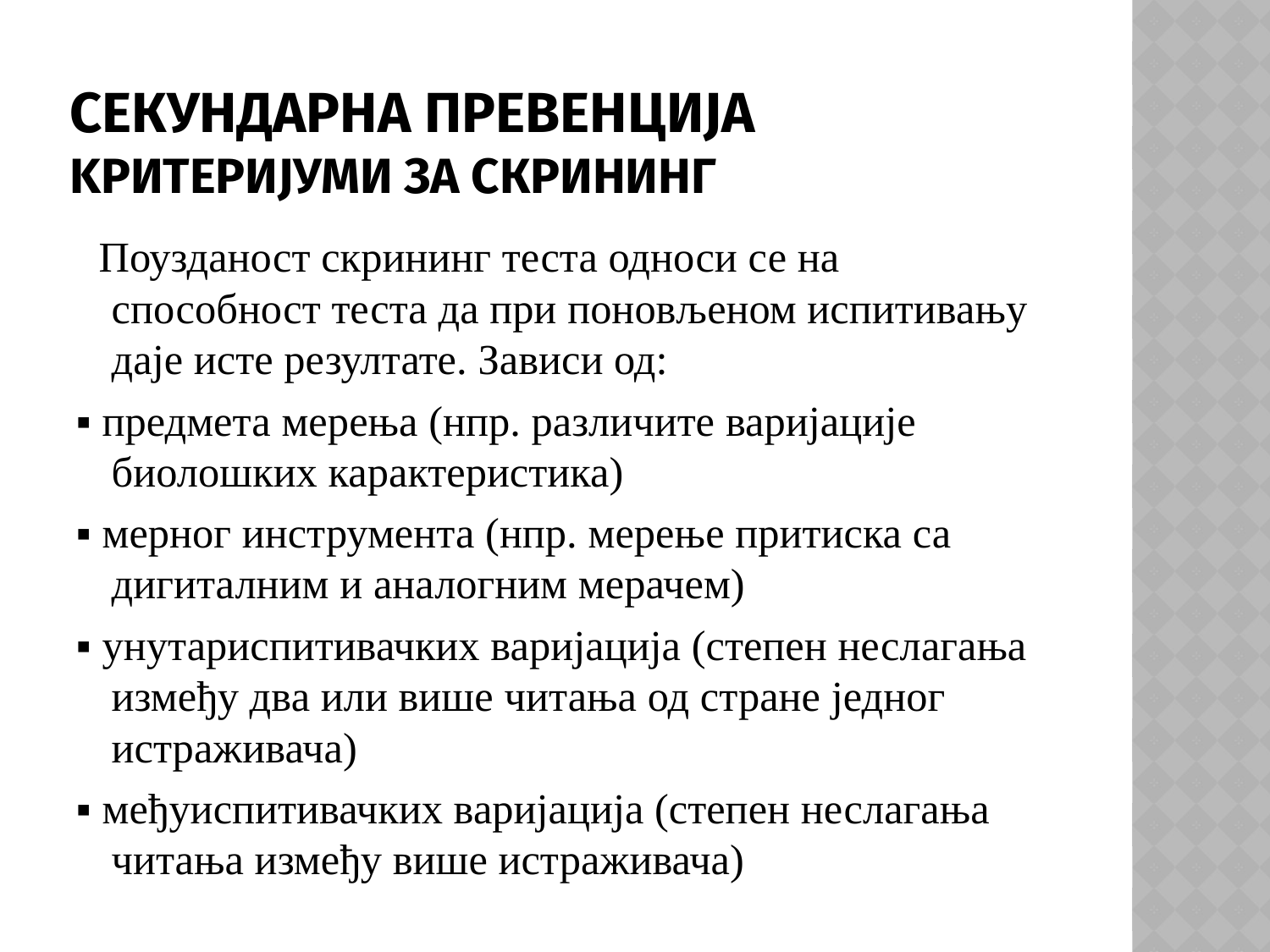

# Секундарна превенција kритеријуми за скрининг
  Поузданост скрининг теста односи се на способност теста да при поновљеном испитивању даје исте резултате. Зависи од:
▪ предмета мерења (нпр. различите варијације биолошких карактеристика)
▪ мерног инструмента (нпр. мерење притиска са дигиталним и аналогним мерачем)
▪ унутариспитивачких варијација (степен неслагања између два или више читања од стране једног истраживача)
▪ међуиспитивачких варијација (степен неслагања читања између више истраживача)